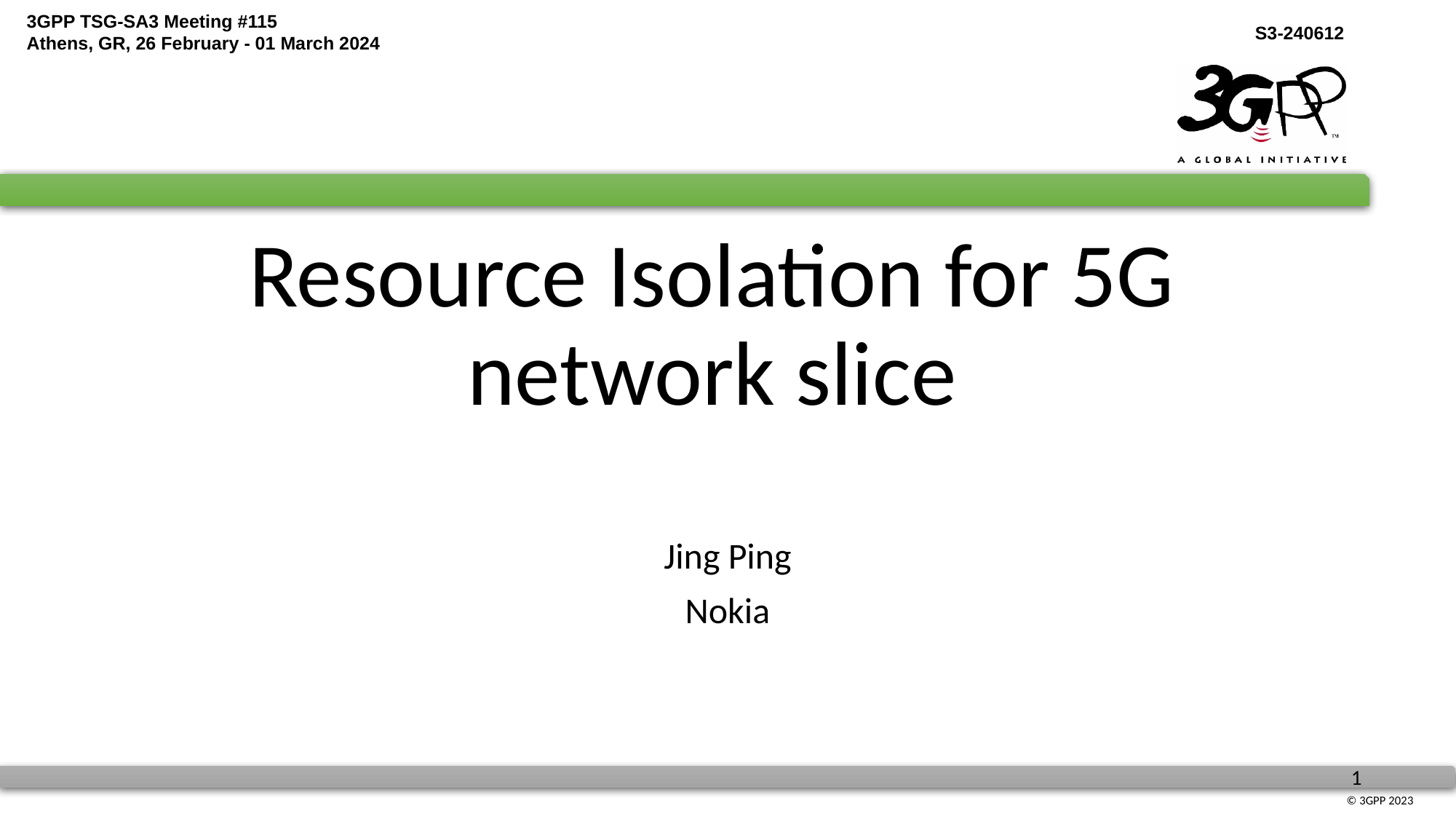

# Resource Isolation for 5G network slice
Jing Ping
Nokia